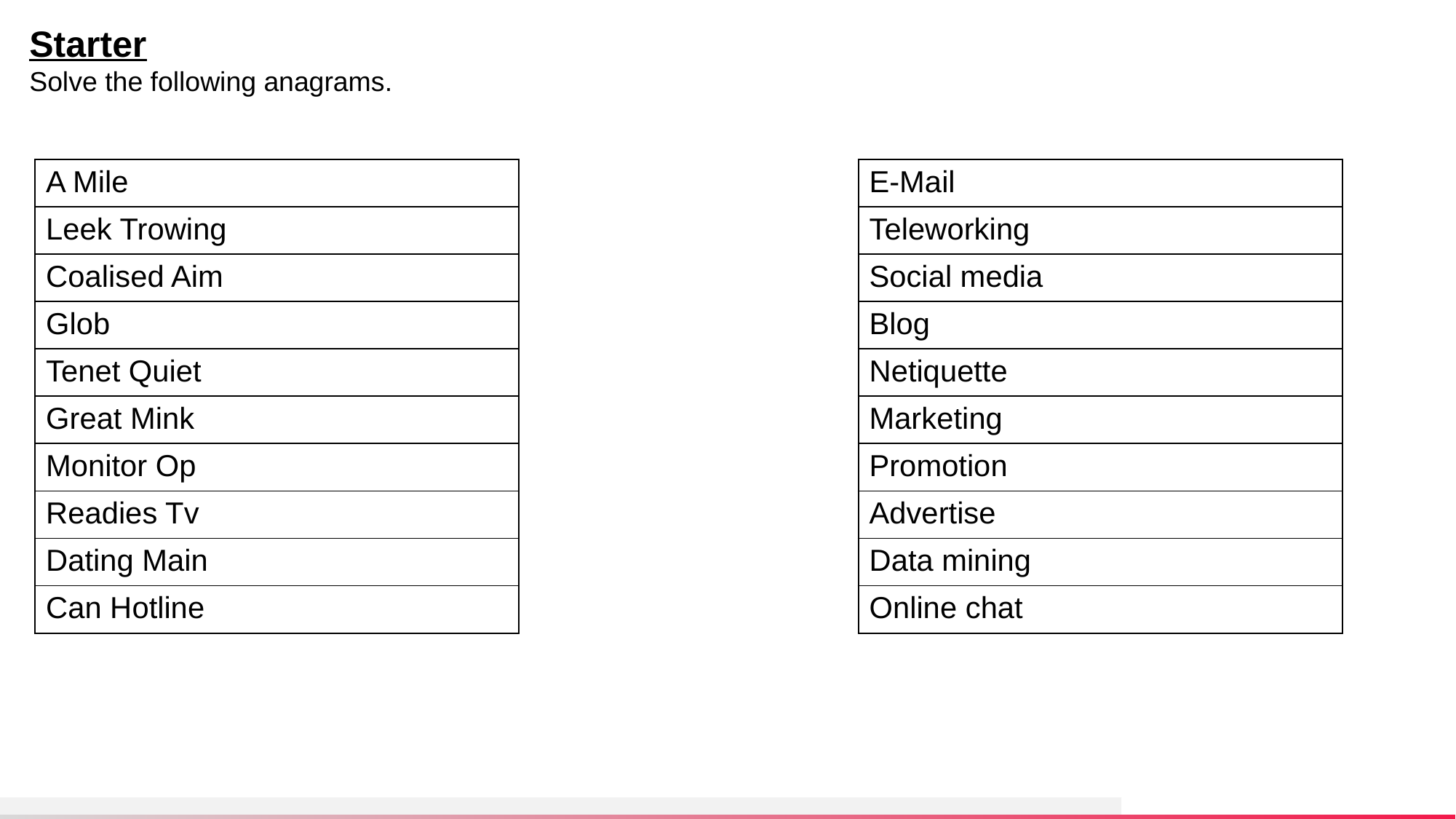

Starter
Solve the following anagrams.
| A Mile |
| --- |
| Leek Trowing |
| Coalised Aim |
| Glob |
| Tenet Quiet |
| Great Mink |
| Monitor Op |
| Readies Tv |
| Dating Main |
| Can Hotline |
| E-Mail |
| --- |
| Teleworking |
| Social media |
| Blog |
| Netiquette |
| Marketing |
| Promotion |
| Advertise |
| Data mining |
| Online chat |